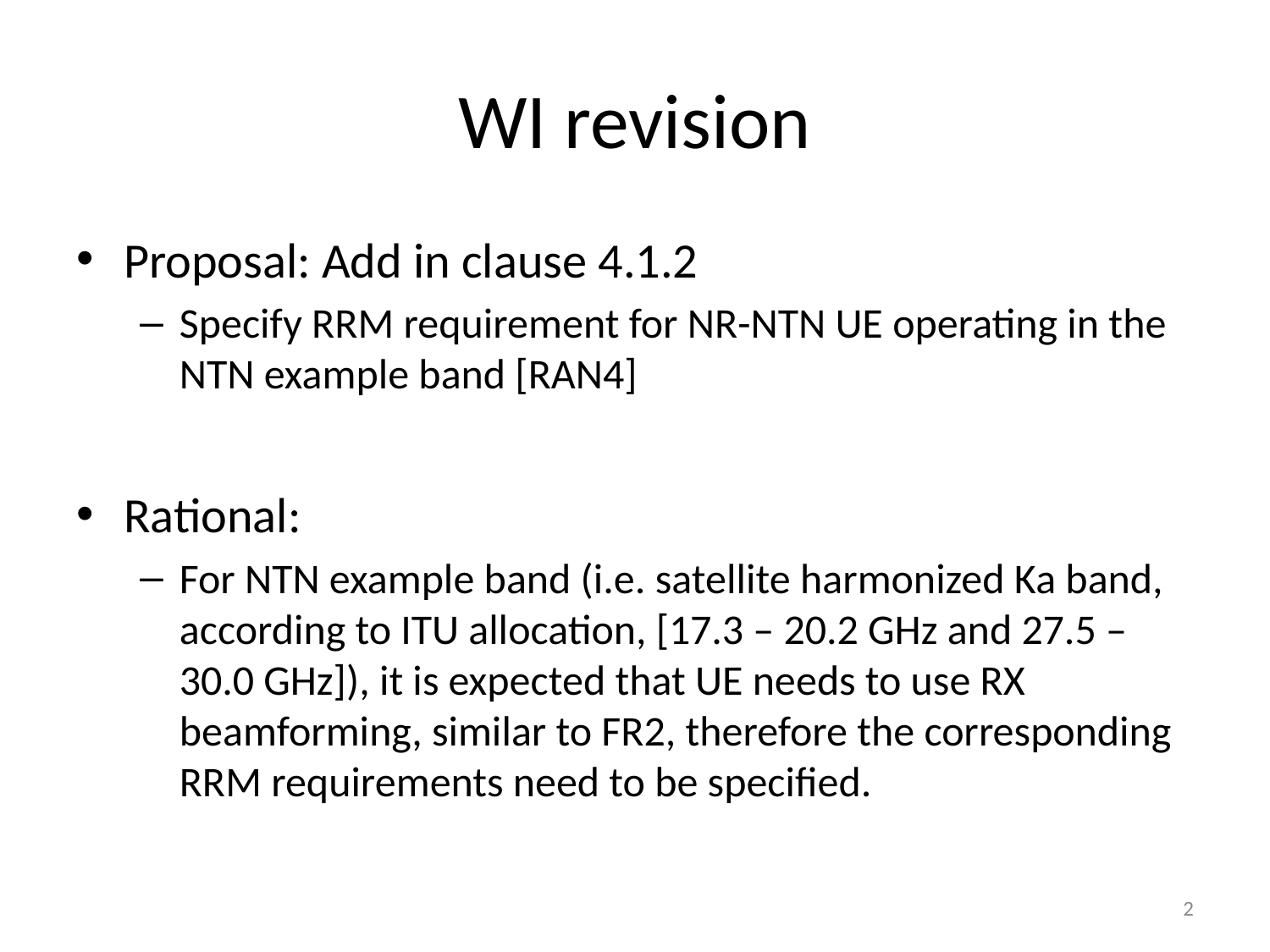

# WI revision
Proposal: Add in clause 4.1.2
Specify RRM requirement for NR-NTN UE operating in the NTN example band [RAN4]

Rational:
For NTN example band (i.e. satellite harmonized Ka band, according to ITU allocation, [17.3 – 20.2 GHz and 27.5 – 30.0 GHz]), it is expected that UE needs to use RX beamforming, similar to FR2, therefore the corresponding RRM requirements need to be specified.
2